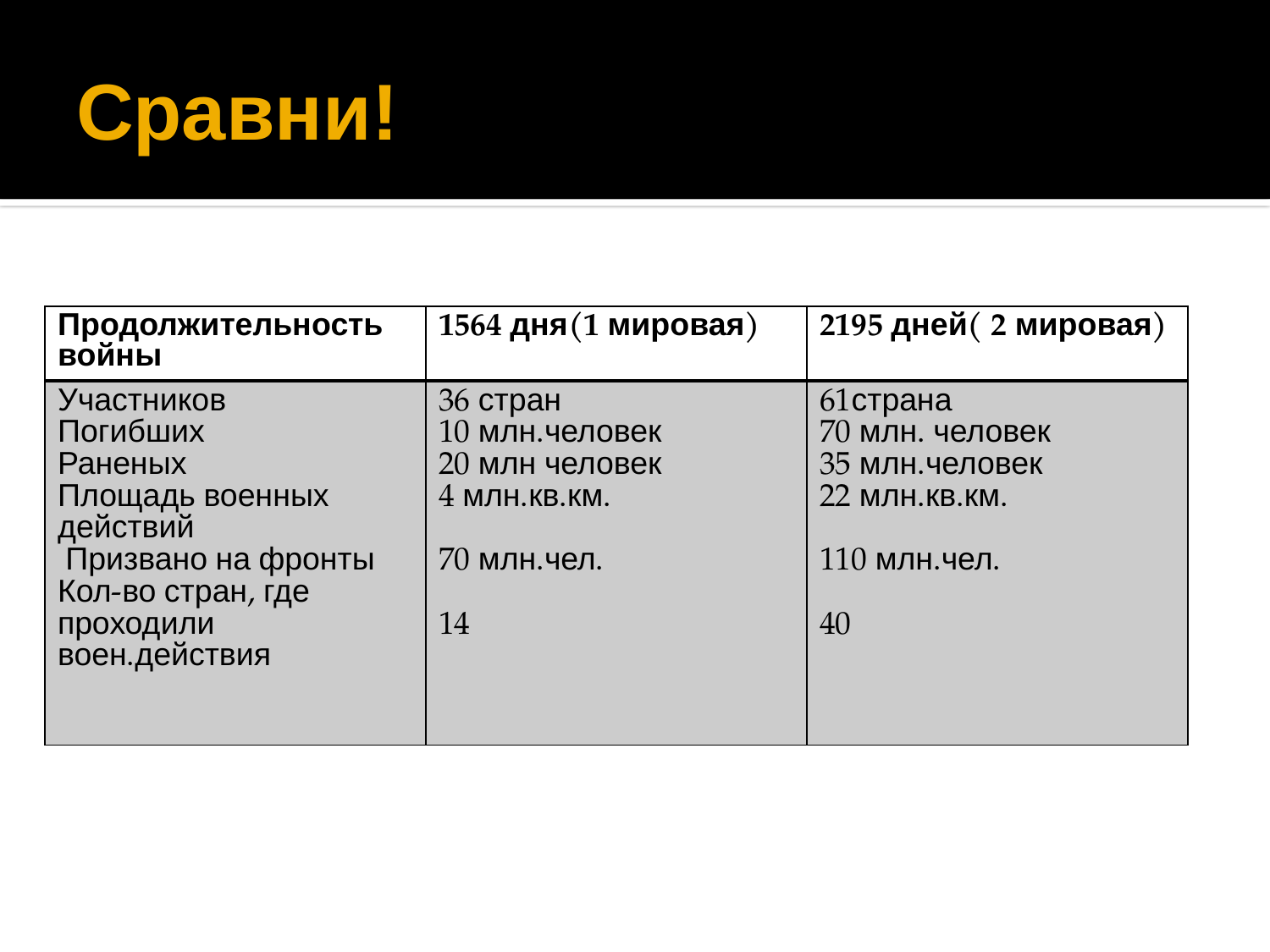

# Сравни!
| Продолжительность войны | 1564 дня(1 мировая) | 2195 дней( 2 мировая) |
| --- | --- | --- |
| Участников Погибших Раненых Площадь военных действий Призвано на фронты Кол-во стран, где проходили воен.действия | 36 стран 10 млн.человек 20 млн человек 4 млн.кв.км. 70 млн.чел. 14 | 61страна 70 млн. человек 35 млн.человек 22 млн.кв.км. 110 млн.чел. 40 |